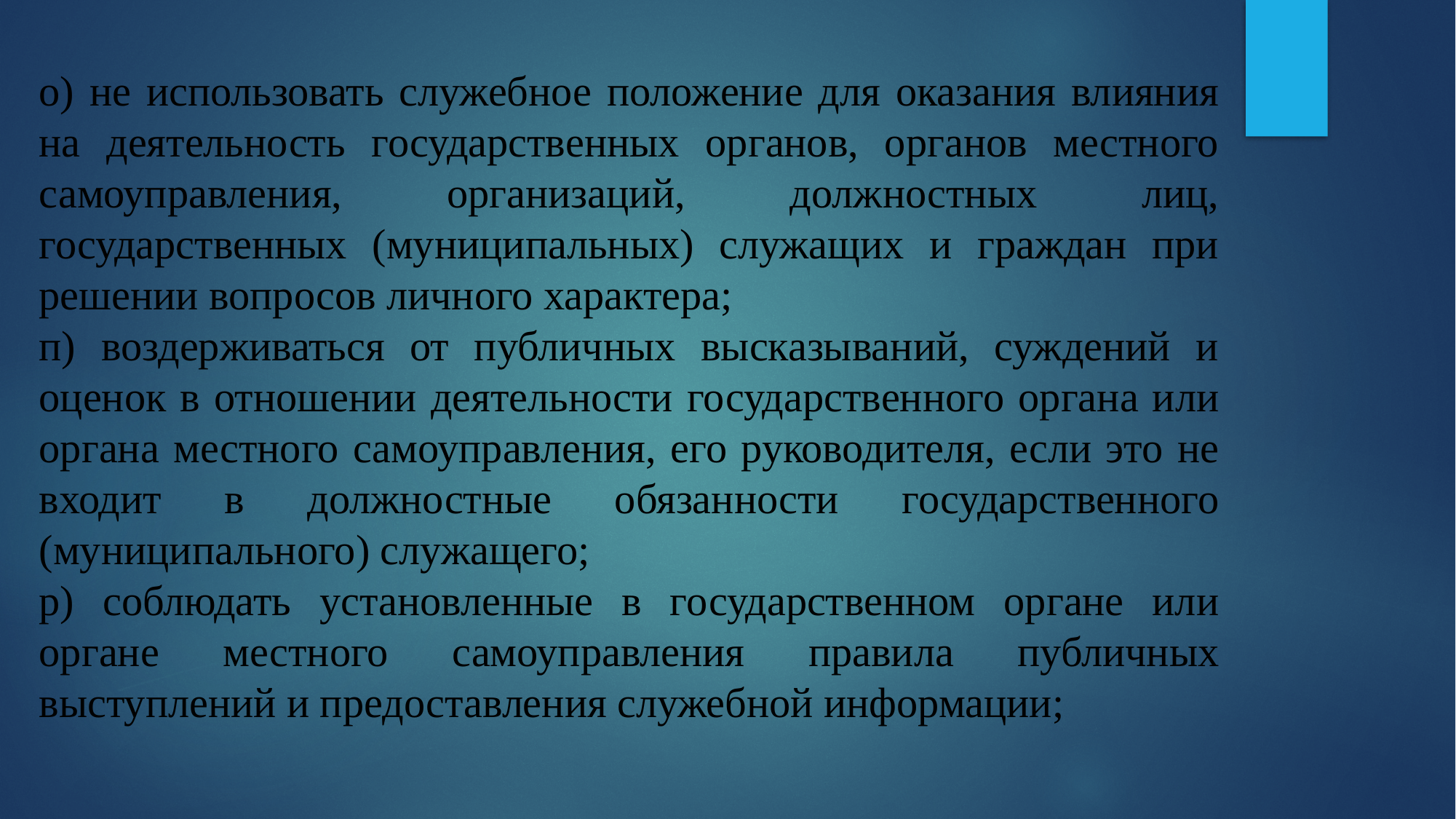

о) не использовать служебное положение для оказания влияния на деятельность государственных органов, органов местного самоуправления, организаций, должностных лиц, государственных (муниципальных) служащих и граждан при решении вопросов личного характера;
п) воздерживаться от публичных высказываний, суждений и оценок в отношении деятельности государственного органа или органа местного самоуправления, его руководителя, если это не входит в должностные обязанности государственного (муниципального) служащего;
р) соблюдать установленные в государственном органе или органе местного самоуправления правила публичных выступлений и предоставления служебной информации;